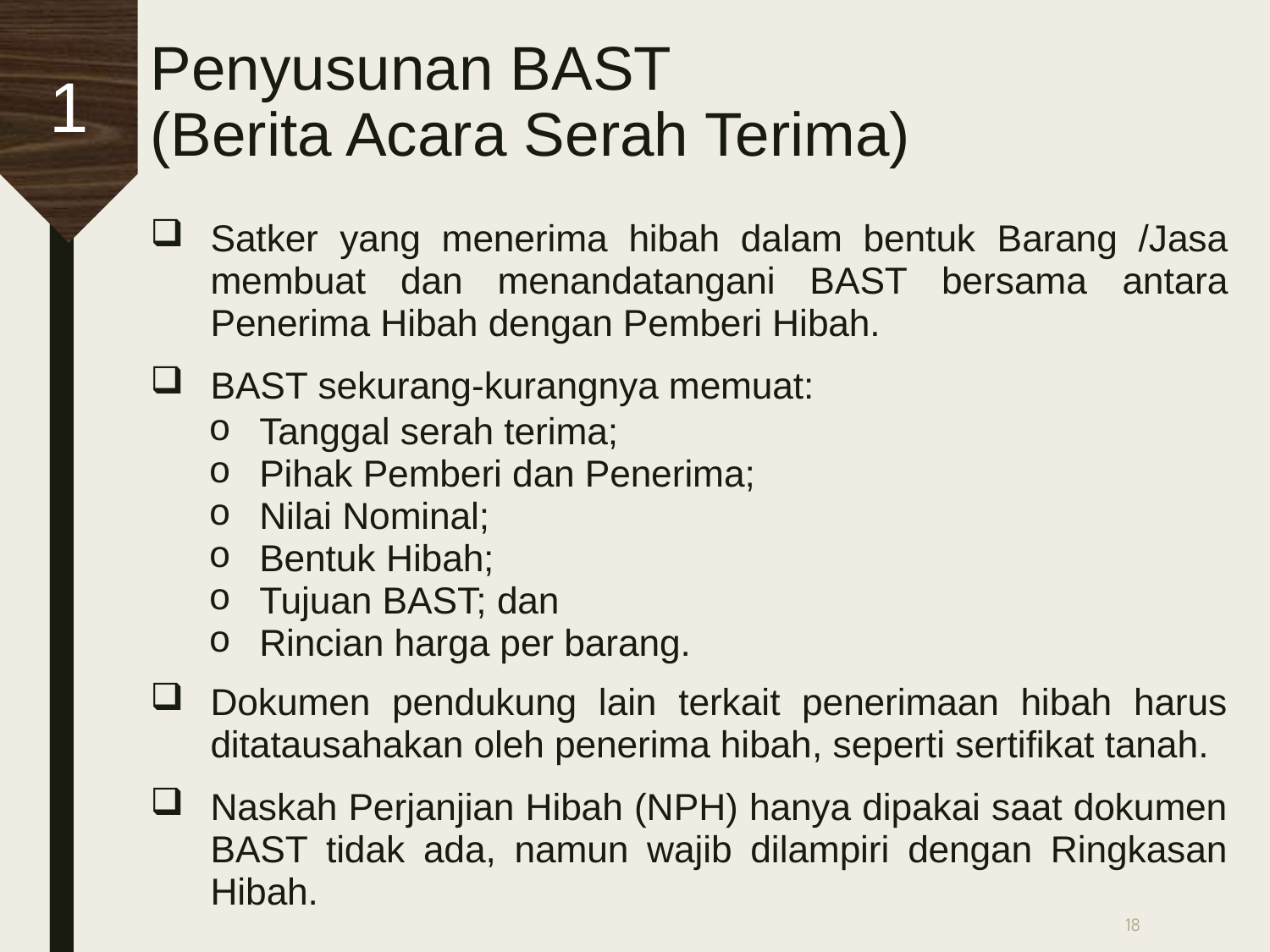

# Penyusunan BAST (Berita Acara Serah Terima)
1
Satker yang menerima hibah dalam bentuk Barang /Jasa membuat dan menandatangani BAST bersama antara Penerima Hibah dengan Pemberi Hibah.
BAST sekurang-kurangnya memuat:
Tanggal serah terima;
Pihak Pemberi dan Penerima;
Nilai Nominal;
Bentuk Hibah;
Tujuan BAST; dan
Rincian harga per barang.
Dokumen pendukung lain terkait penerimaan hibah harus ditatausahakan oleh penerima hibah, seperti sertifikat tanah.
Naskah Perjanjian Hibah (NPH) hanya dipakai saat dokumen BAST tidak ada, namun wajib dilampiri dengan Ringkasan Hibah.
18